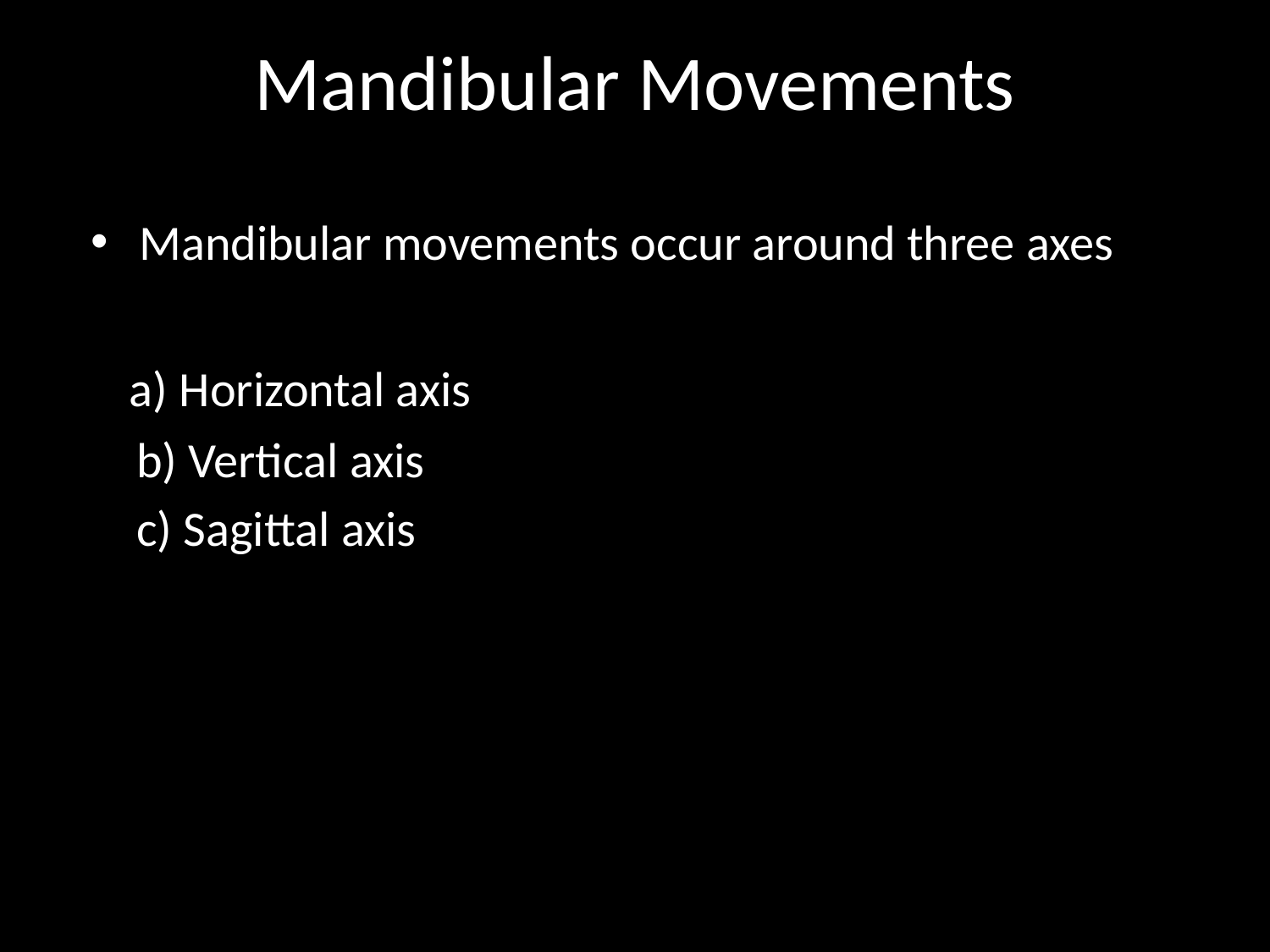

# Mandibular Movements
Mandibular movements occur around three axes

   a) Horizontal axis
    b) Vertical axis
    c) Sagittal axis